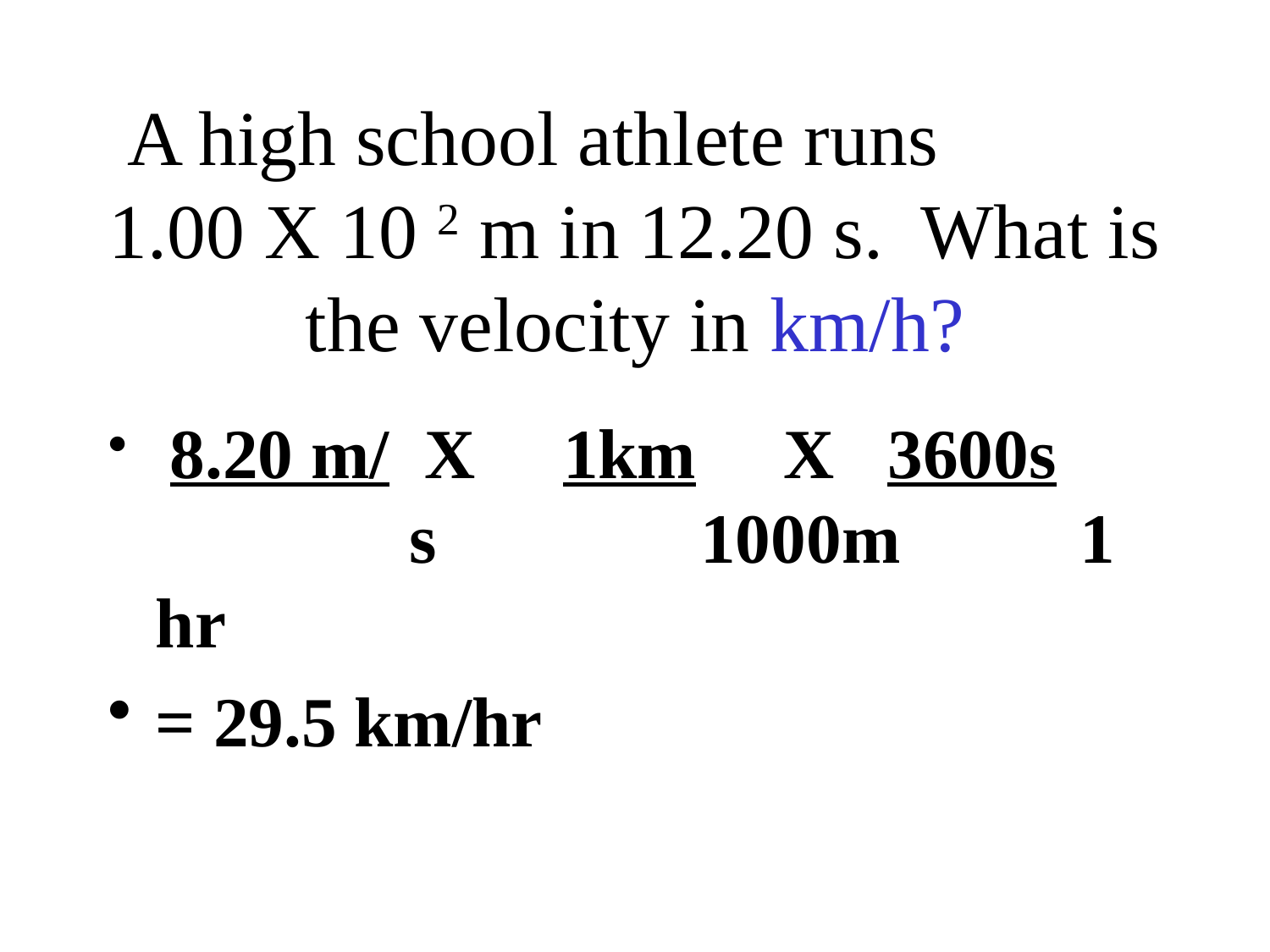

# A high school athlete runs 		1.00 X 10 2 m in 12.20 s.  What is the velocity in km/h?
 8.20 m/  X     1km     X   3600s		s               1000m		  1 hr
= 29.5 km/hr